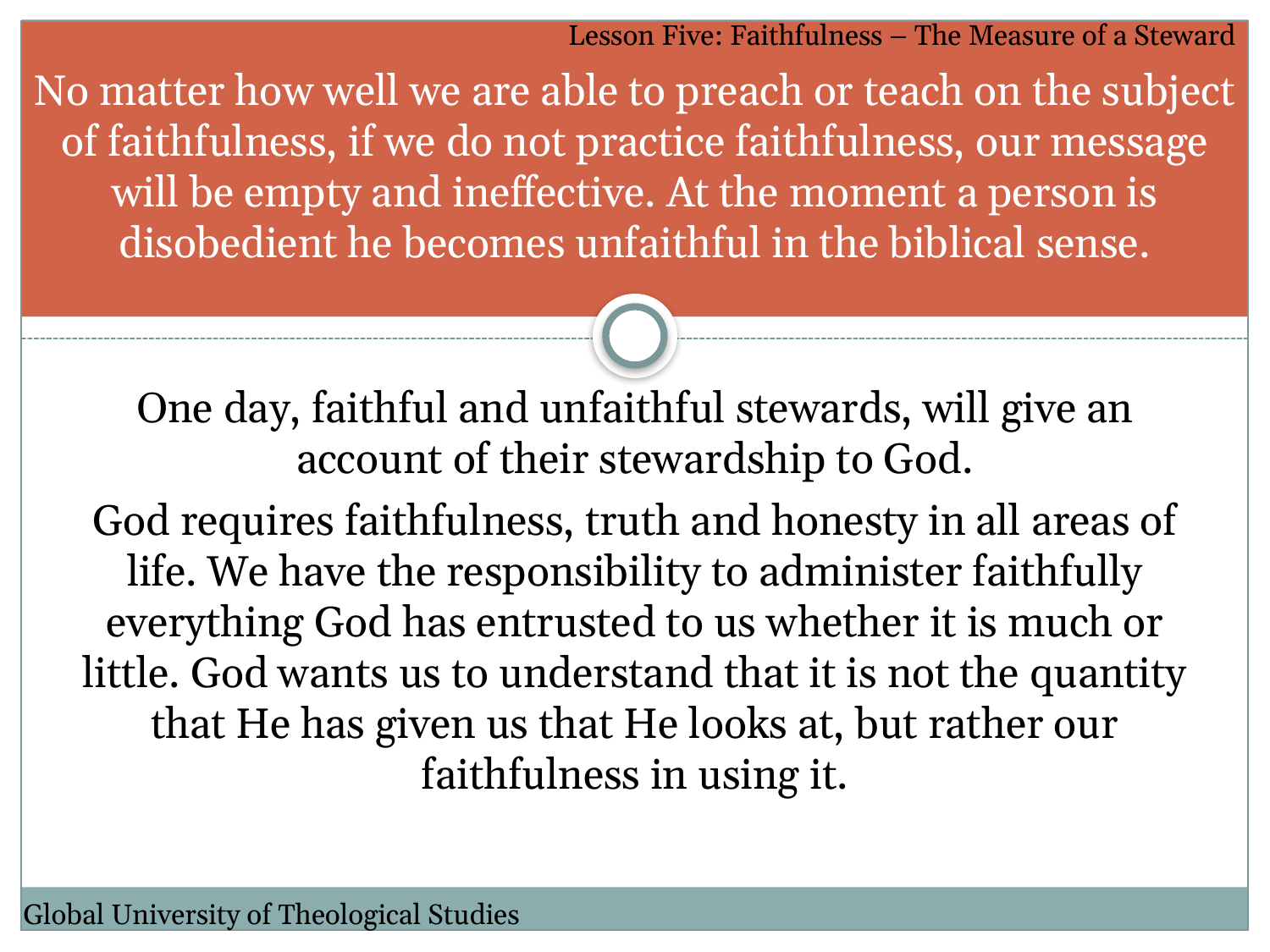

Lesson Five: Faithfulness – The Measure of a Steward
No matter how well we are able to preach or teach on the subject of faithfulness, if we do not practice faithfulness, our message will be empty and ineffective. At the moment a person is disobedient he becomes unfaithful in the biblical sense.
One day, faithful and unfaithful stewards, will give an account of their stewardship to God.
God requires faithfulness, truth and honesty in all areas of life. We have the responsibility to administer faithfully everything God has entrusted to us whether it is much or little. God wants us to understand that it is not the quantity that He has given us that He looks at, but rather our faithfulness in using it.
Global University of Theological Studies